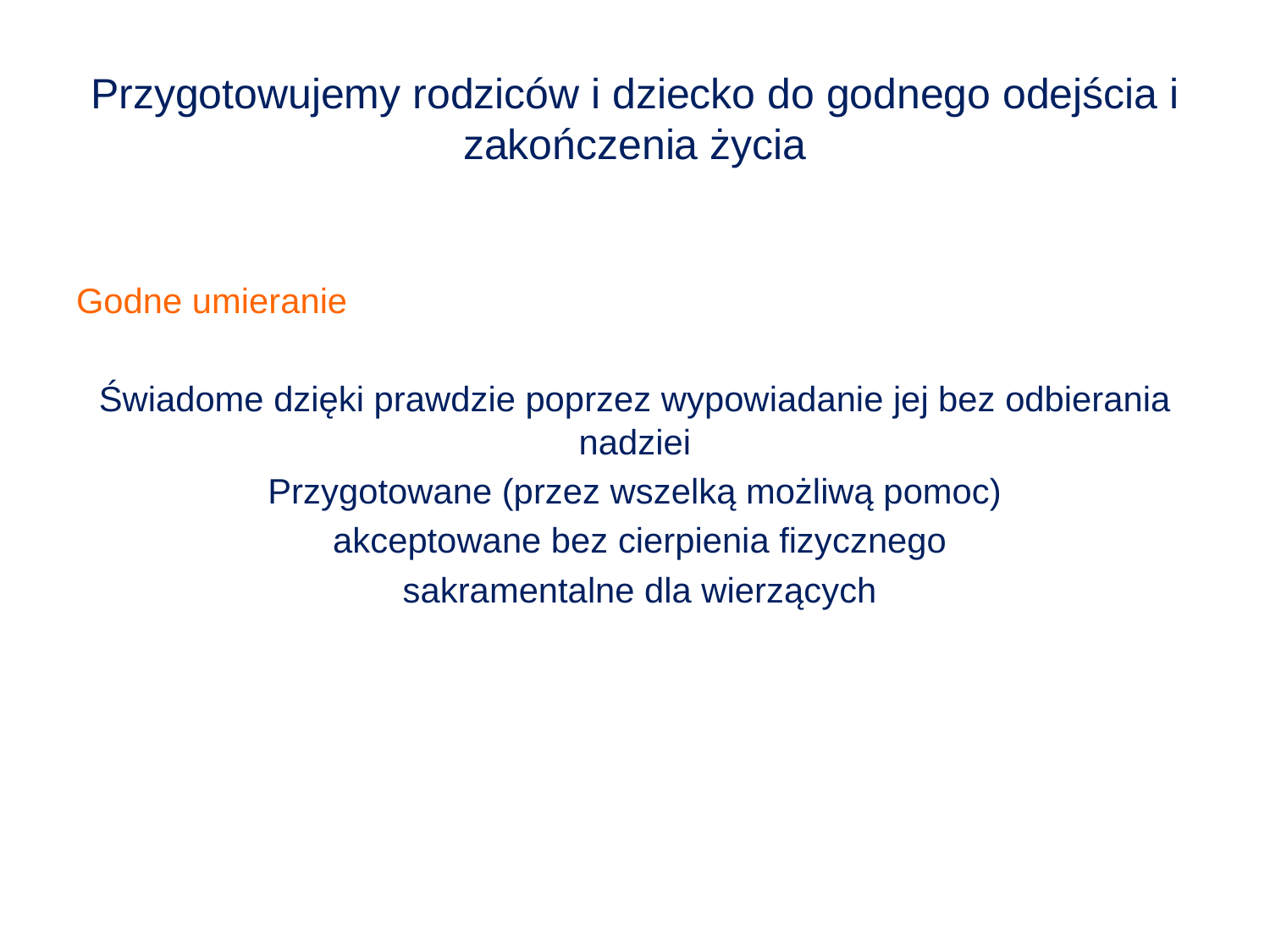

# Przygotowujemy rodziców i dziecko do godnego odejścia i zakończenia życia

Godne umieranie

Świadome dzięki prawdzie poprzez wypowiadanie jej bez odbierania nadziei
Przygotowane (przez wszelką możliwą pomoc)
 akceptowane bez cierpienia fizycznego
 sakramentalne dla wierzących